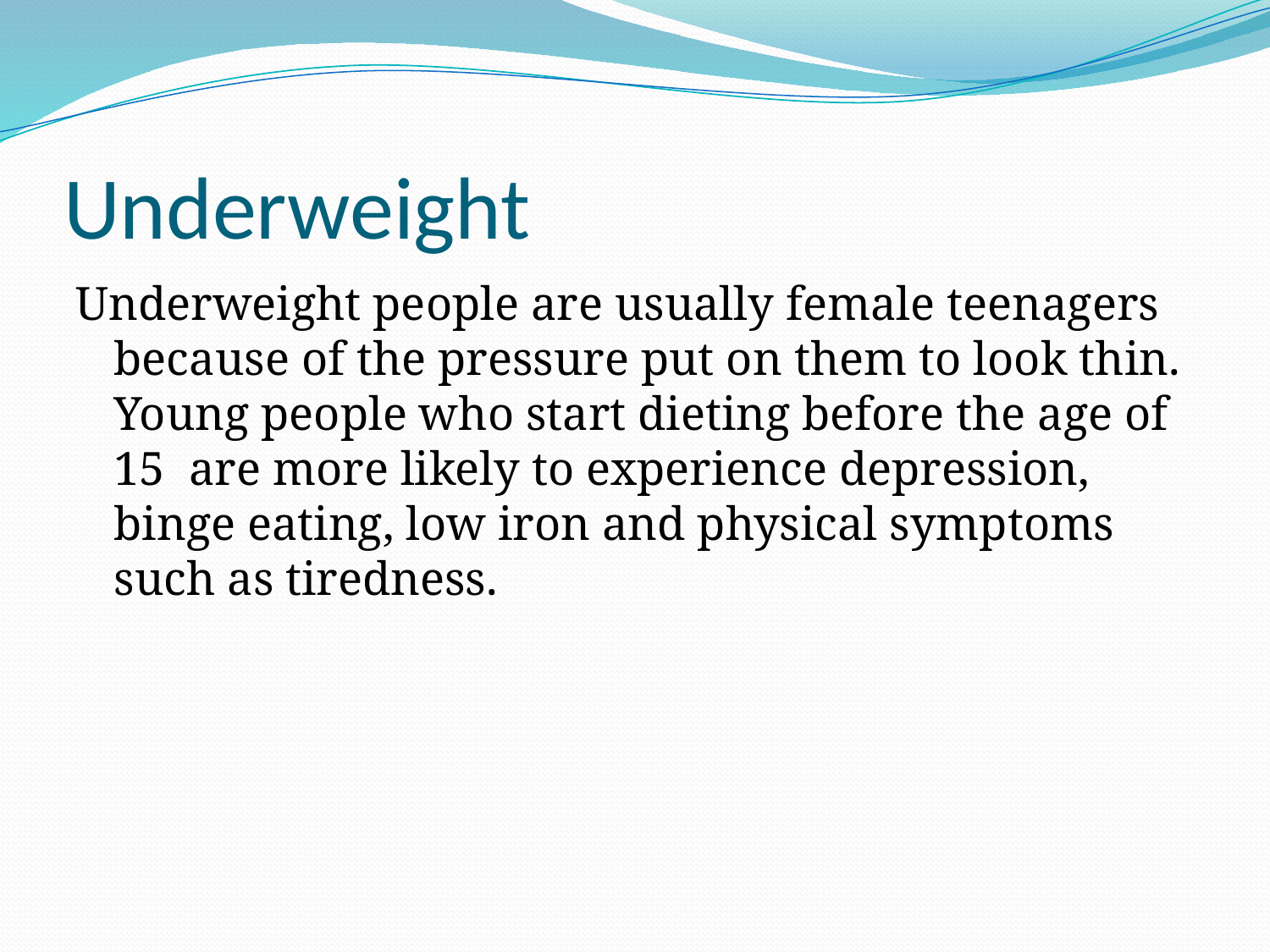

# Underweight
Underweight people are usually female teenagers because of the pressure put on them to look thin. Young people who start dieting before the age of 15  are more likely to experience depression, binge eating, low iron and physical symptoms such as tiredness.